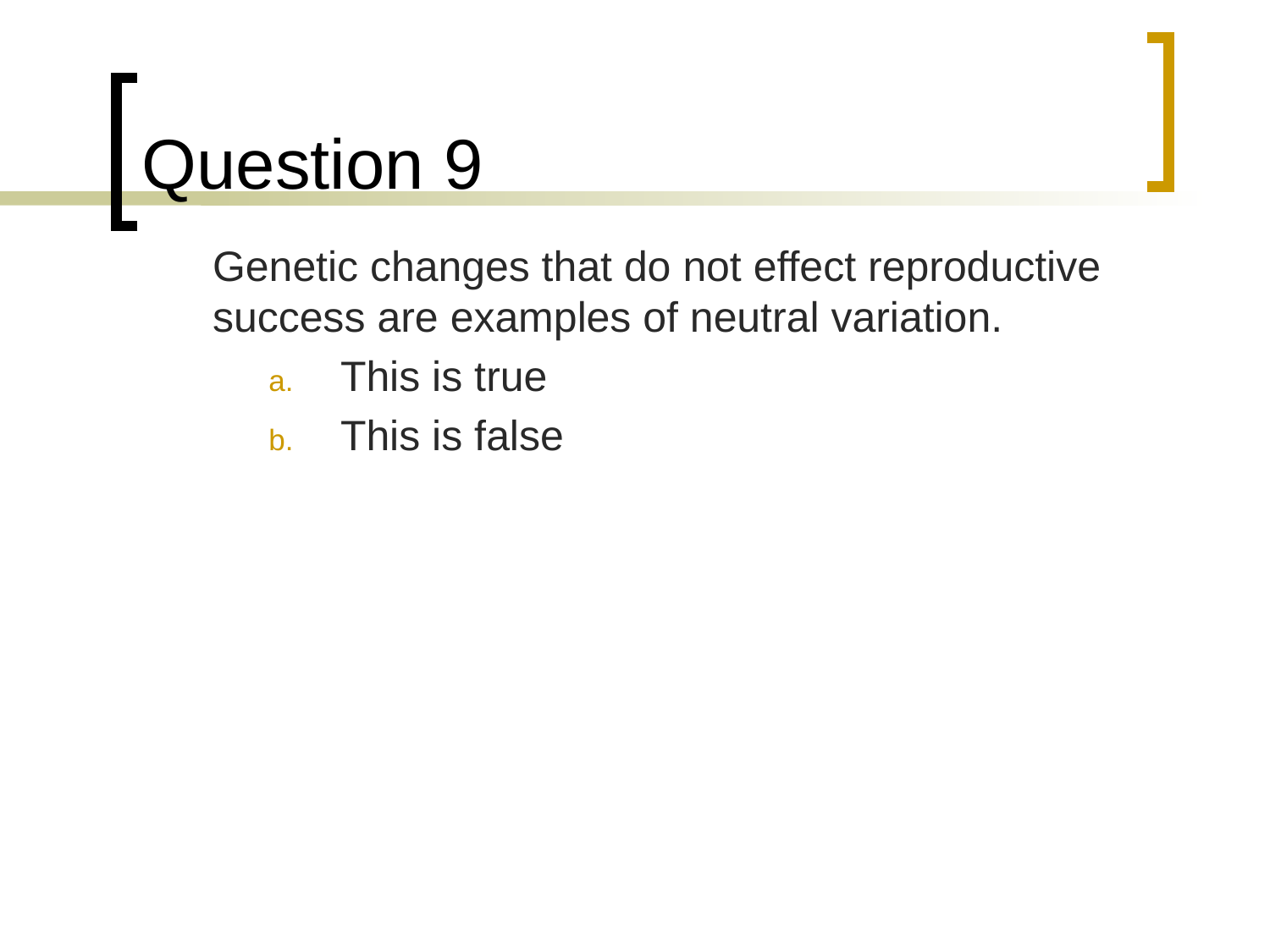

# Question 9
	Genetic changes that do not effect reproductive success are examples of neutral variation.
This is true
This is false